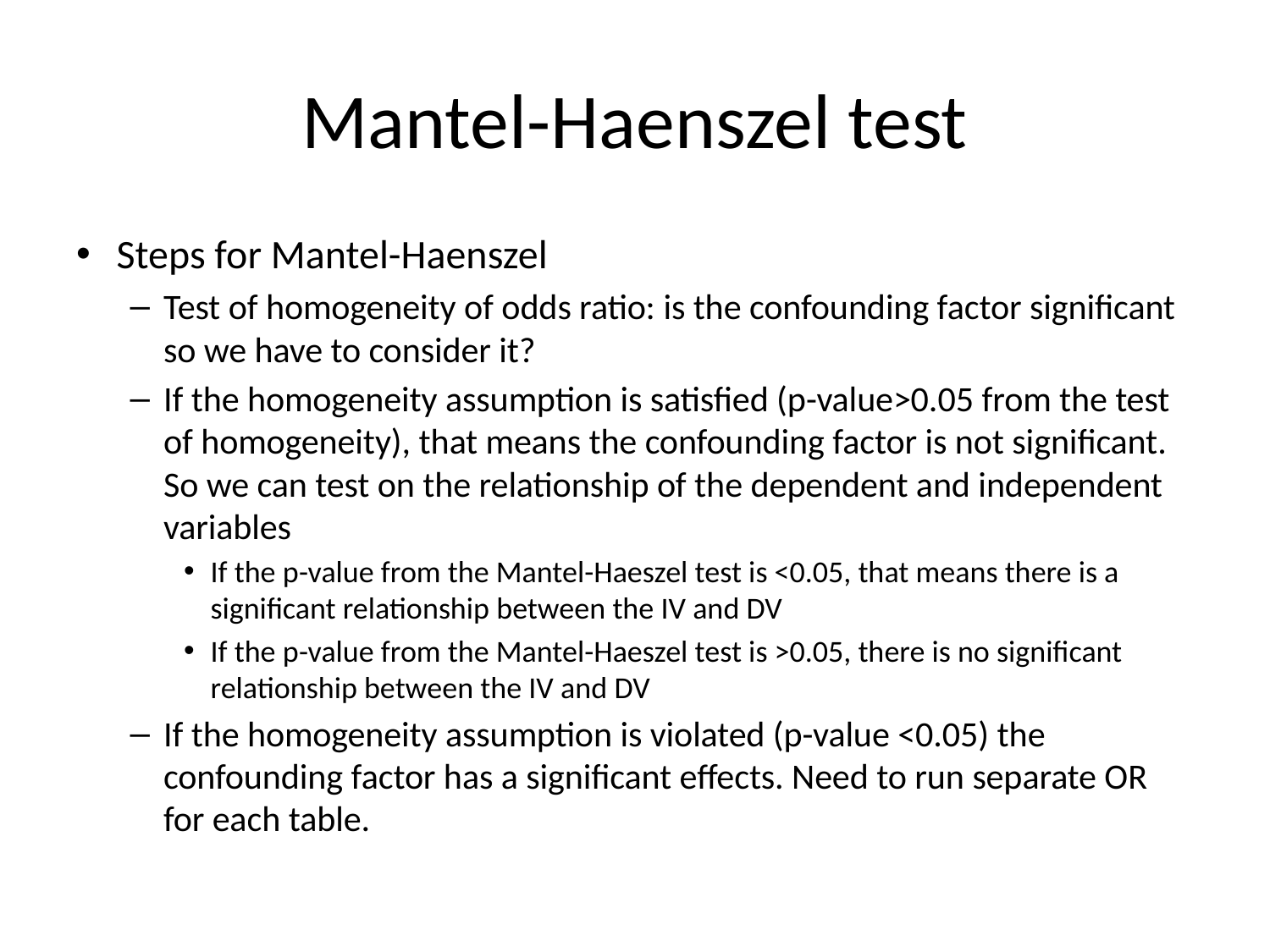

# Mantel-Haenszel test
Steps for Mantel-Haenszel
Test of homogeneity of odds ratio: is the confounding factor significant so we have to consider it?
If the homogeneity assumption is satisfied (p-value>0.05 from the test of homogeneity), that means the confounding factor is not significant. So we can test on the relationship of the dependent and independent variables
If the p-value from the Mantel-Haeszel test is <0.05, that means there is a significant relationship between the IV and DV
If the p-value from the Mantel-Haeszel test is >0.05, there is no significant relationship between the IV and DV
If the homogeneity assumption is violated (p-value <0.05) the confounding factor has a significant effects. Need to run separate OR for each table.